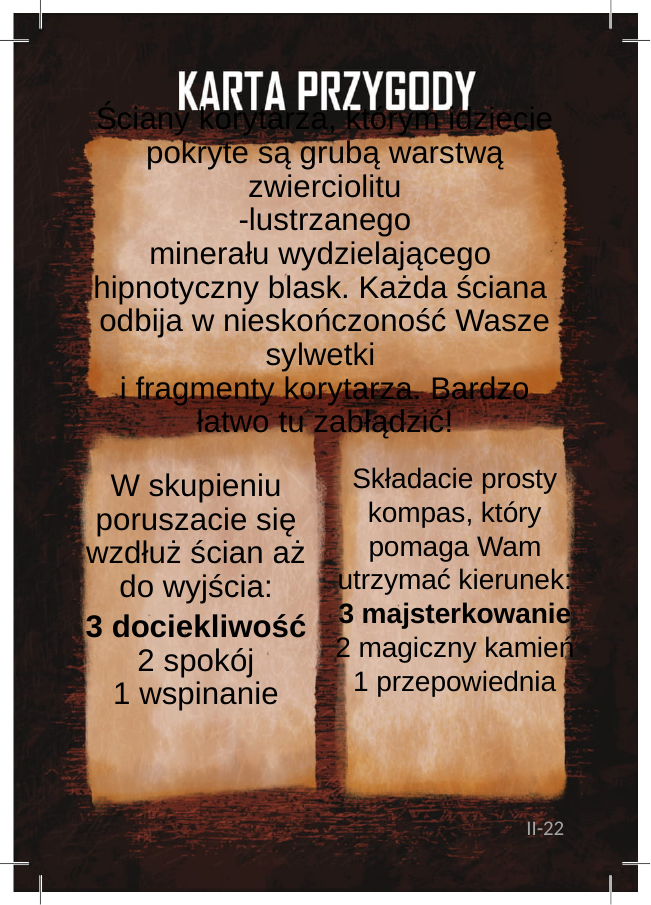

# Ściany korytarza, którym idziecie pokryte są grubą warstwą zwierciolitu -lustrzanego minerału wydzielającego  hipnotyczny blask. Każda ściana  odbija w nieskończoność Wasze sylwetki i fragmenty korytarza. Bardzo łatwo tu zabłądzić!
Składacie prosty kompas, który pomaga Wam utrzymać kierunek:
3 majsterkowanie
2 magiczny kamień
1 przepowiednia
W skupieniu poruszacie się wzdłuż ścian aż do wyjścia:
3 dociekliwość
2 spokój
1 wspinanie
II-22